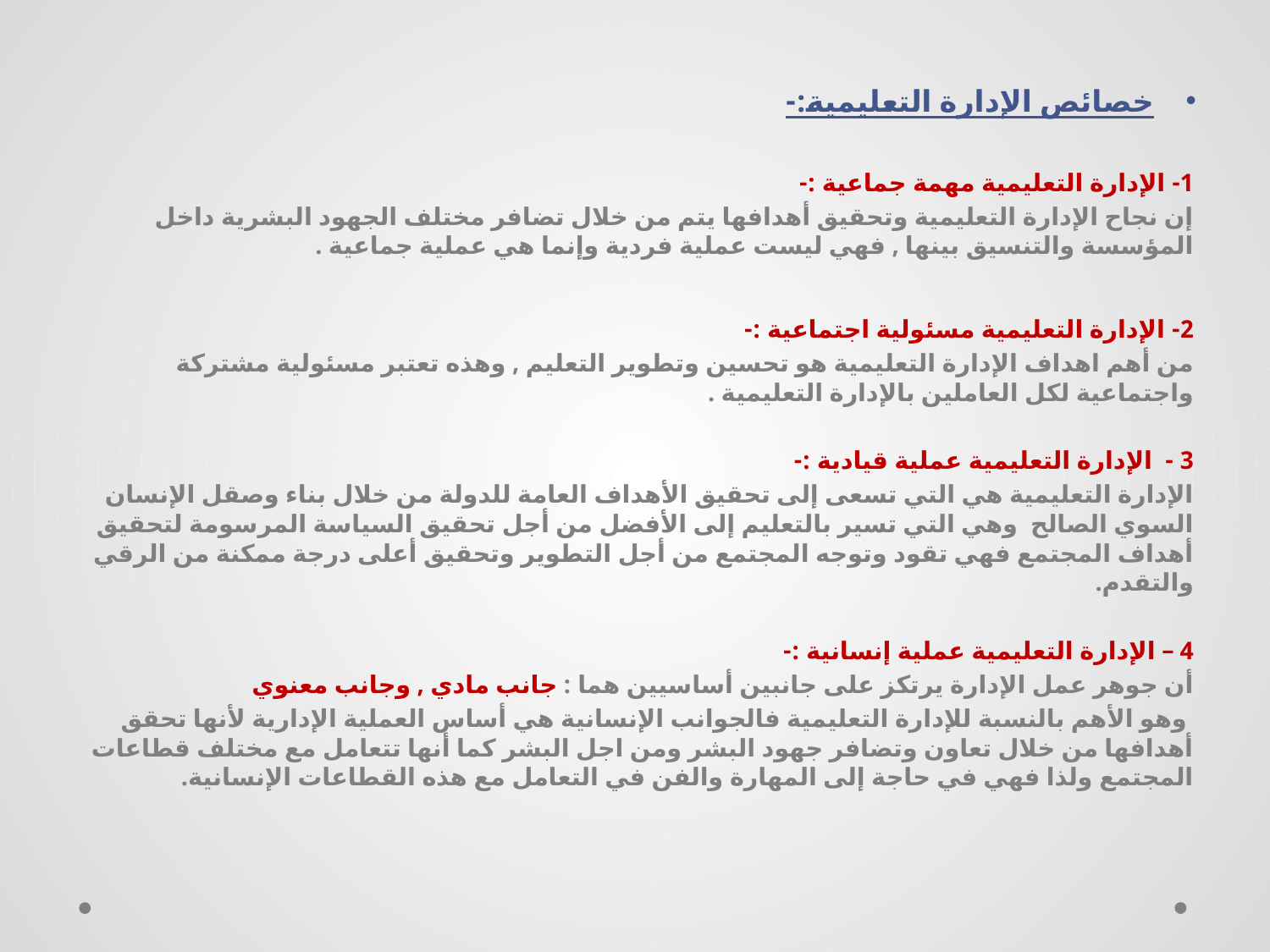

خصائص الإدارة التعليمية:-

1- الإدارة التعليمية مهمة جماعية :-
إن نجاح الإدارة التعليمية وتحقيق أهدافها يتم من خلال تضافر مختلف الجهود البشرية داخل المؤسسة والتنسيق بينها , فهي ليست عملية فردية وإنما هي عملية جماعية .

2- الإدارة التعليمية مسئولية اجتماعية :-
من أهم اهداف الإدارة التعليمية هو تحسين وتطوير التعليم , وهذه تعتبر مسئولية مشتركة  واجتماعية لكل العاملين بالإدارة التعليمية .

3 -  الإدارة التعليمية عملية قيادية :-
الإدارة التعليمية هي التي تسعى إلى تحقيق الأهداف العامة للدولة من خلال بناء وصقل الإنسان السوي الصالح  وهي التي تسير بالتعليم إلى الأفضل من أجل تحقيق السياسة المرسومة لتحقيق أهداف المجتمع فهي تقود وتوجه المجتمع من أجل التطوير وتحقيق أعلى درجة ممكنة من الرقي والتقدم.

4 – الإدارة التعليمية عملية إنسانية :-
أن جوهر عمل الإدارة يرتكز على جانبين أساسيين هما : جانب مادي , وجانب معنوي
 وهو الأهم بالنسبة للإدارة التعليمية فالجوانب الإنسانية هي أساس العملية الإدارية لأنها تحقق أهدافها من خلال تعاون وتضافر جهود البشر ومن اجل البشر كما أنها تتعامل مع مختلف قطاعات المجتمع ولذا فهي في حاجة إلى المهارة والفن في التعامل مع هذه القطاعات الإنسانية.